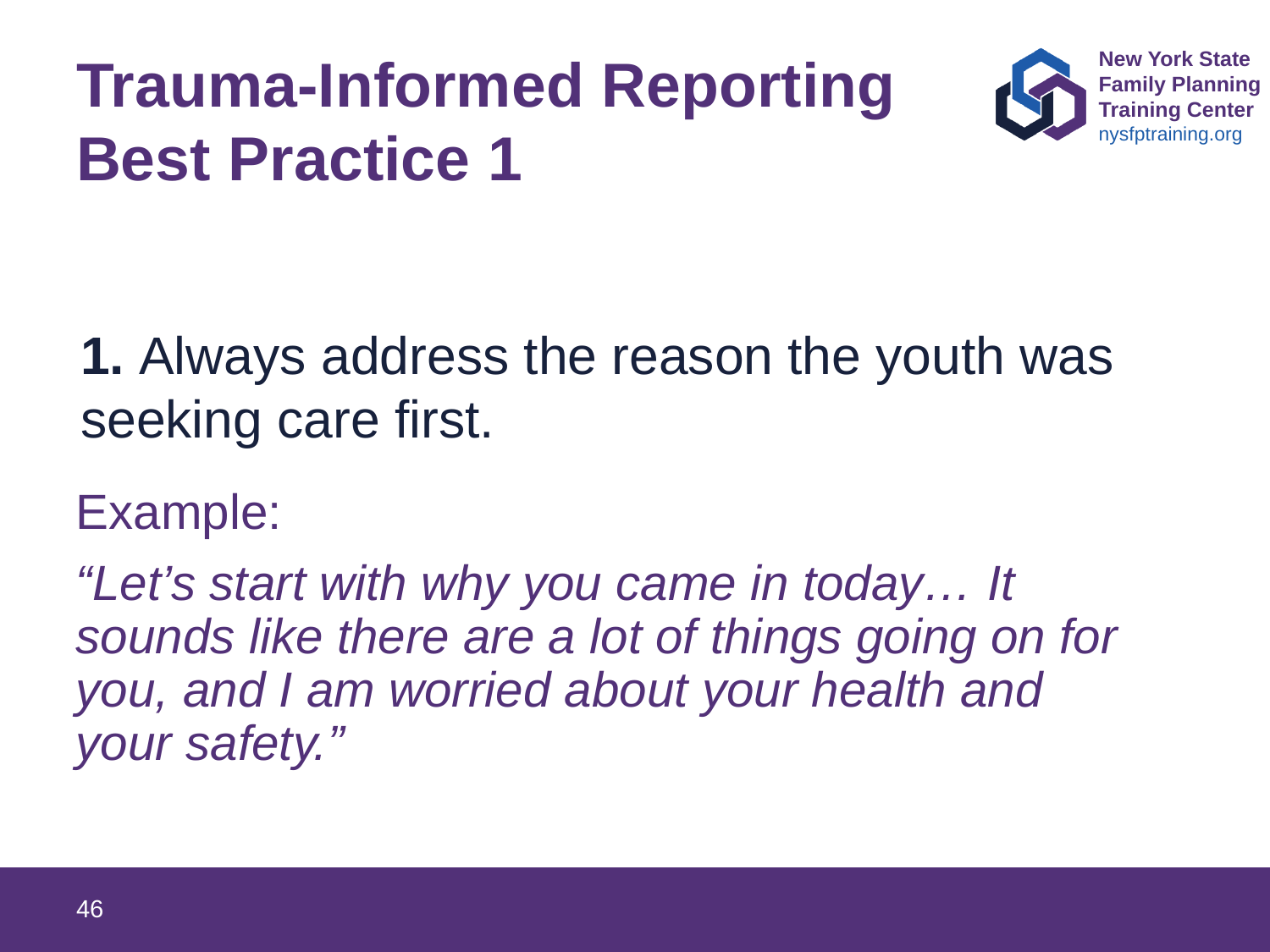

# Trauma-Informed Reporting Best Practice 1
1. Always address the reason the youth was seeking care first.

Example:
“Let’s start with why you came in today… It sounds like there are a lot of things going on for you, and I am worried about your health and your safety.”
46